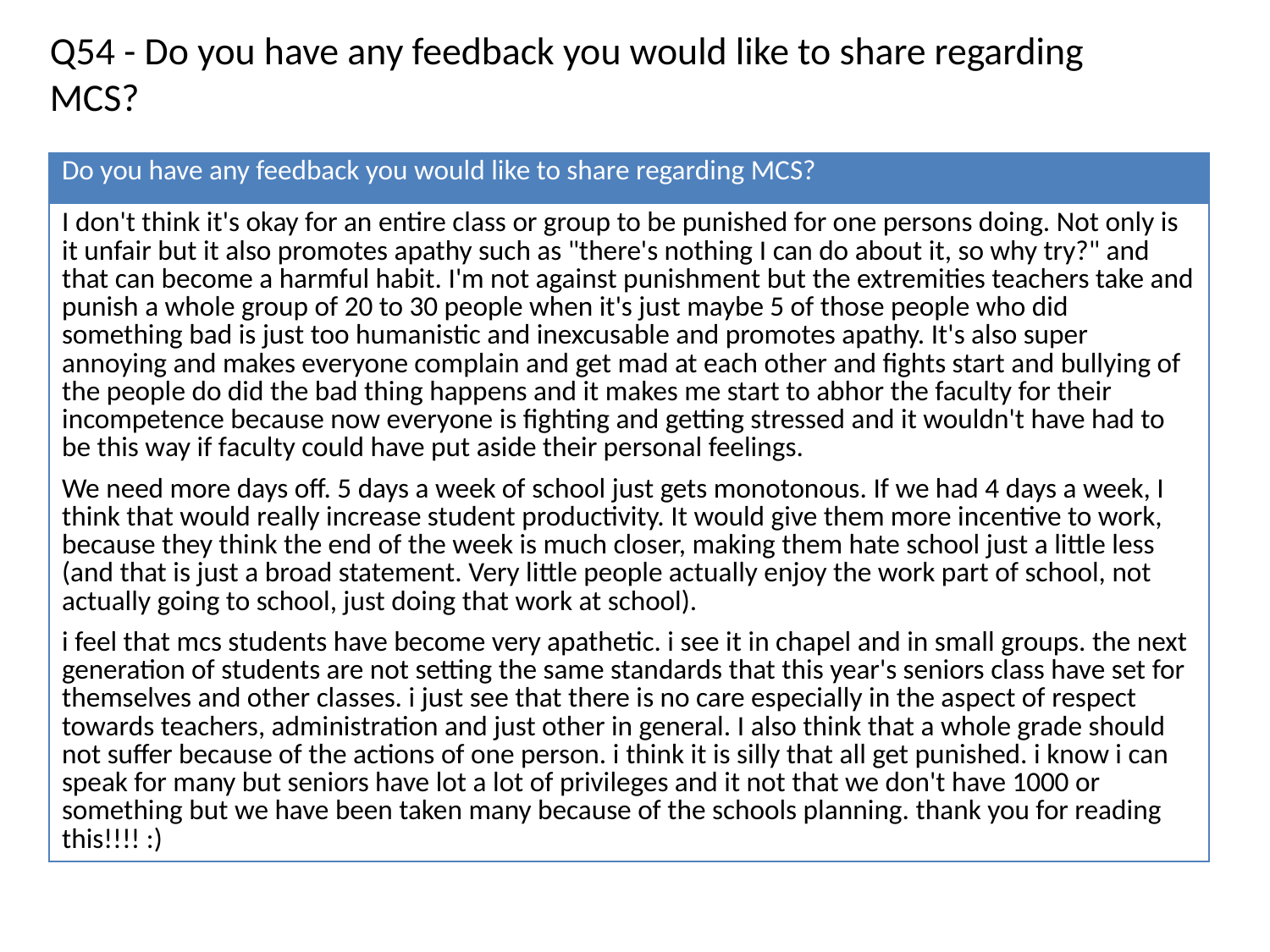

Q54 - Do you have any feedback you would like to share regarding MCS?
| Do you have any feedback you would like to share regarding MCS? |
| --- |
| I don't think it's okay for an entire class or group to be punished for one persons doing. Not only is it unfair but it also promotes apathy such as "there's nothing I can do about it, so why try?" and that can become a harmful habit. I'm not against punishment but the extremities teachers take and punish a whole group of 20 to 30 people when it's just maybe 5 of those people who did something bad is just too humanistic and inexcusable and promotes apathy. It's also super annoying and makes everyone complain and get mad at each other and fights start and bullying of the people do did the bad thing happens and it makes me start to abhor the faculty for their incompetence because now everyone is fighting and getting stressed and it wouldn't have had to be this way if faculty could have put aside their personal feelings. |
| We need more days off. 5 days a week of school just gets monotonous. If we had 4 days a week, I think that would really increase student productivity. It would give them more incentive to work, because they think the end of the week is much closer, making them hate school just a little less (and that is just a broad statement. Very little people actually enjoy the work part of school, not actually going to school, just doing that work at school). |
| i feel that mcs students have become very apathetic. i see it in chapel and in small groups. the next generation of students are not setting the same standards that this year's seniors class have set for themselves and other classes. i just see that there is no care especially in the aspect of respect towards teachers, administration and just other in general. I also think that a whole grade should not suffer because of the actions of one person. i think it is silly that all get punished. i know i can speak for many but seniors have lot a lot of privileges and it not that we don't have 1000 or something but we have been taken many because of the schools planning. thank you for reading this!!!! :) |